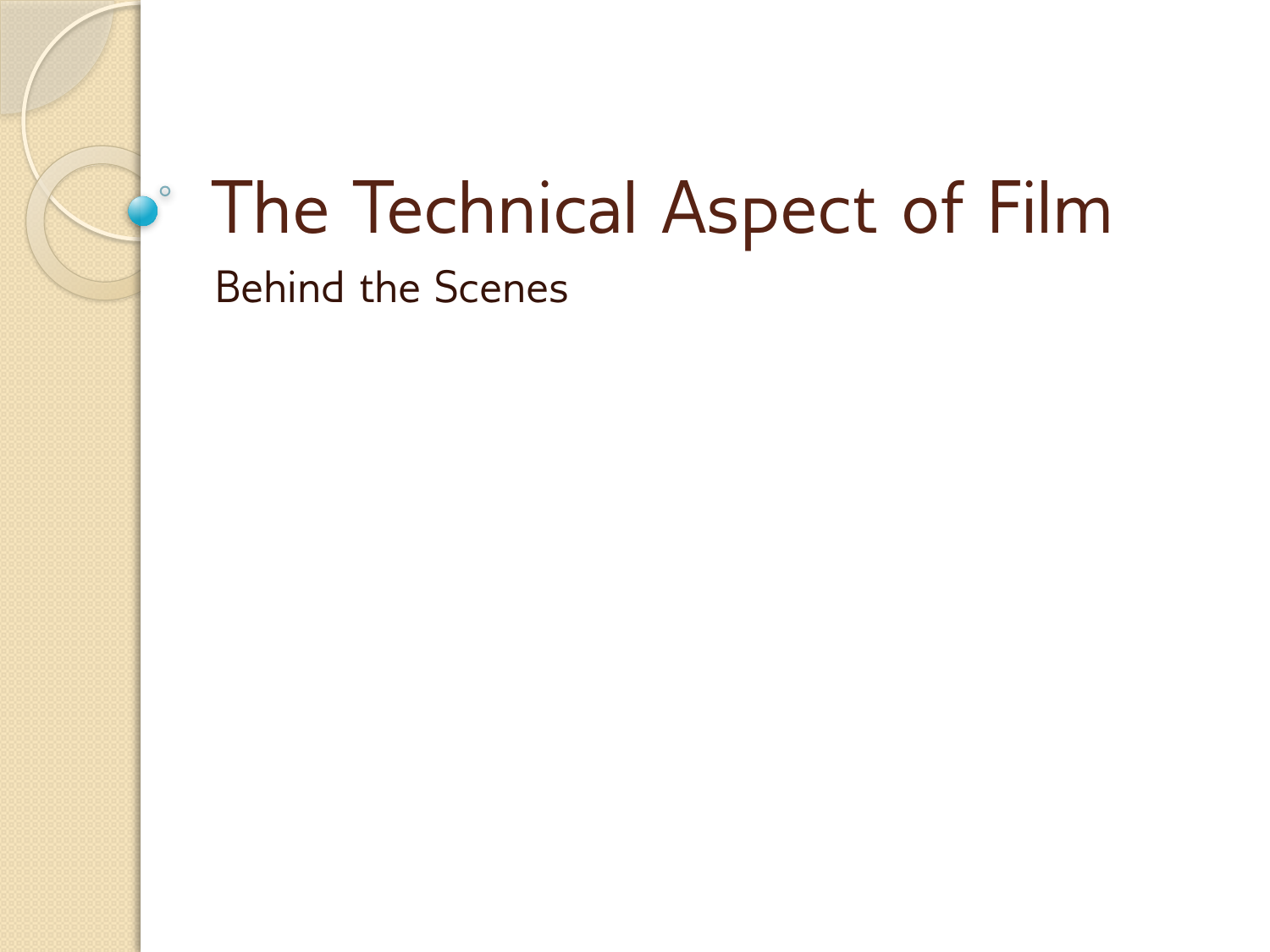

# The Technical Aspect of Film
Behind the Scenes